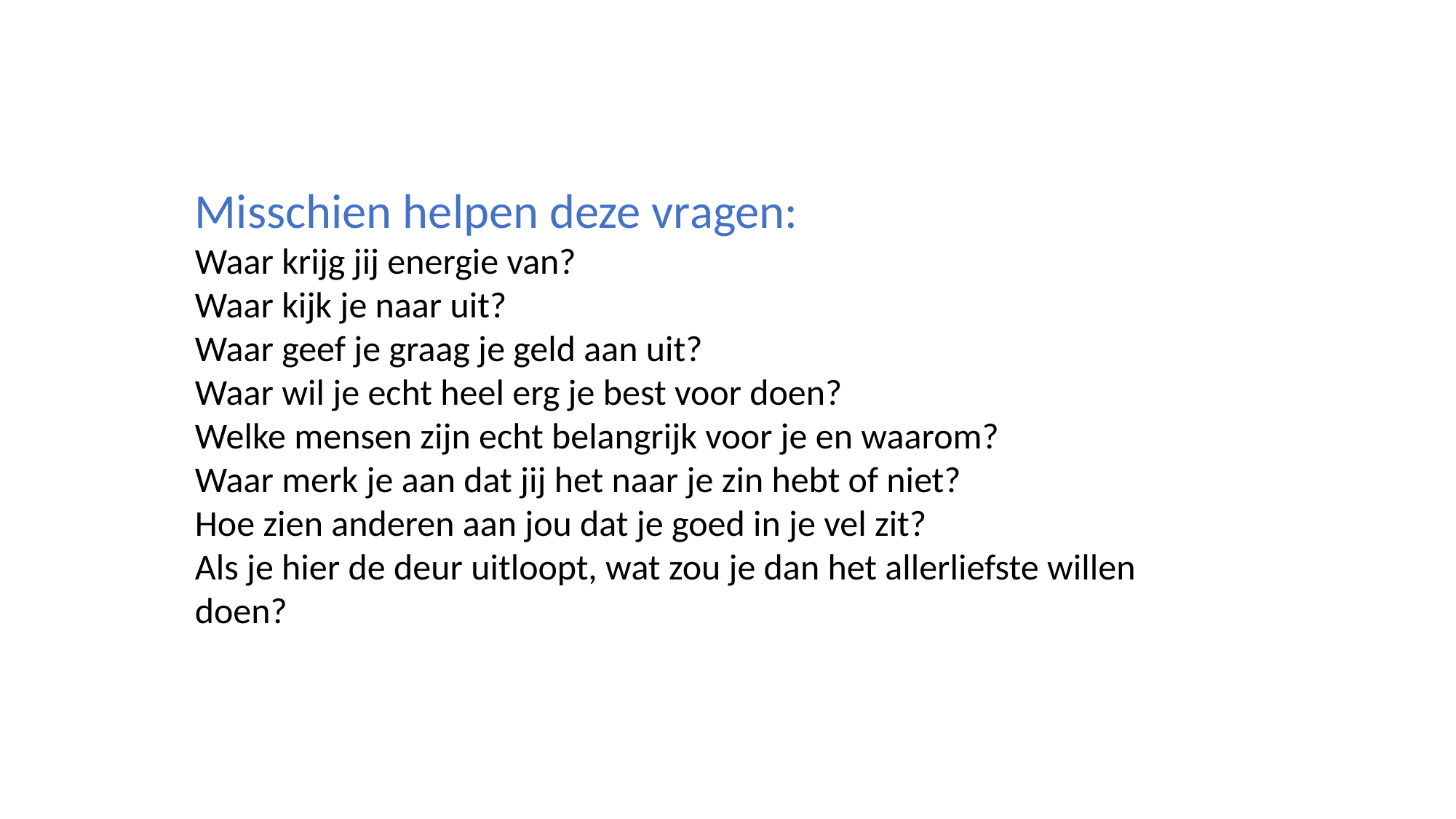

Misschien helpen deze vragen:
Waar krijg jij energie van?
Waar kijk je naar uit?
Waar geef je graag je geld aan uit?
Waar wil je echt heel erg je best voor doen?
Welke mensen zijn echt belangrijk voor je en waarom?
Waar merk je aan dat jij het naar je zin hebt of niet?
Hoe zien anderen aan jou dat je goed in je vel zit?
Als je hier de deur uitloopt, wat zou je dan het allerliefste willen doen?